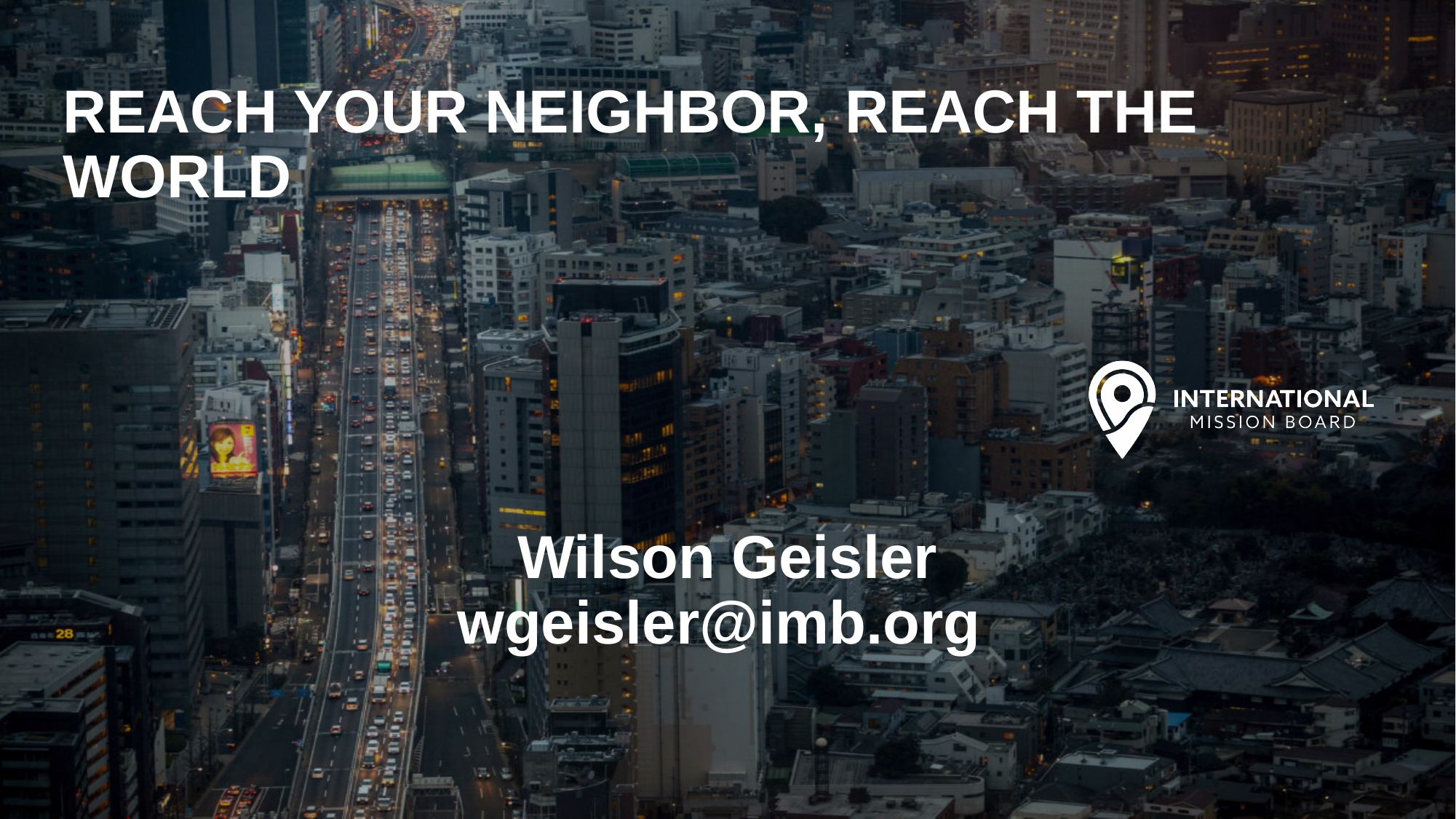

REACH YOUR NEIGHBOR, REACH THE WORLD
Wilson Geisler
wgeisler@imb.org